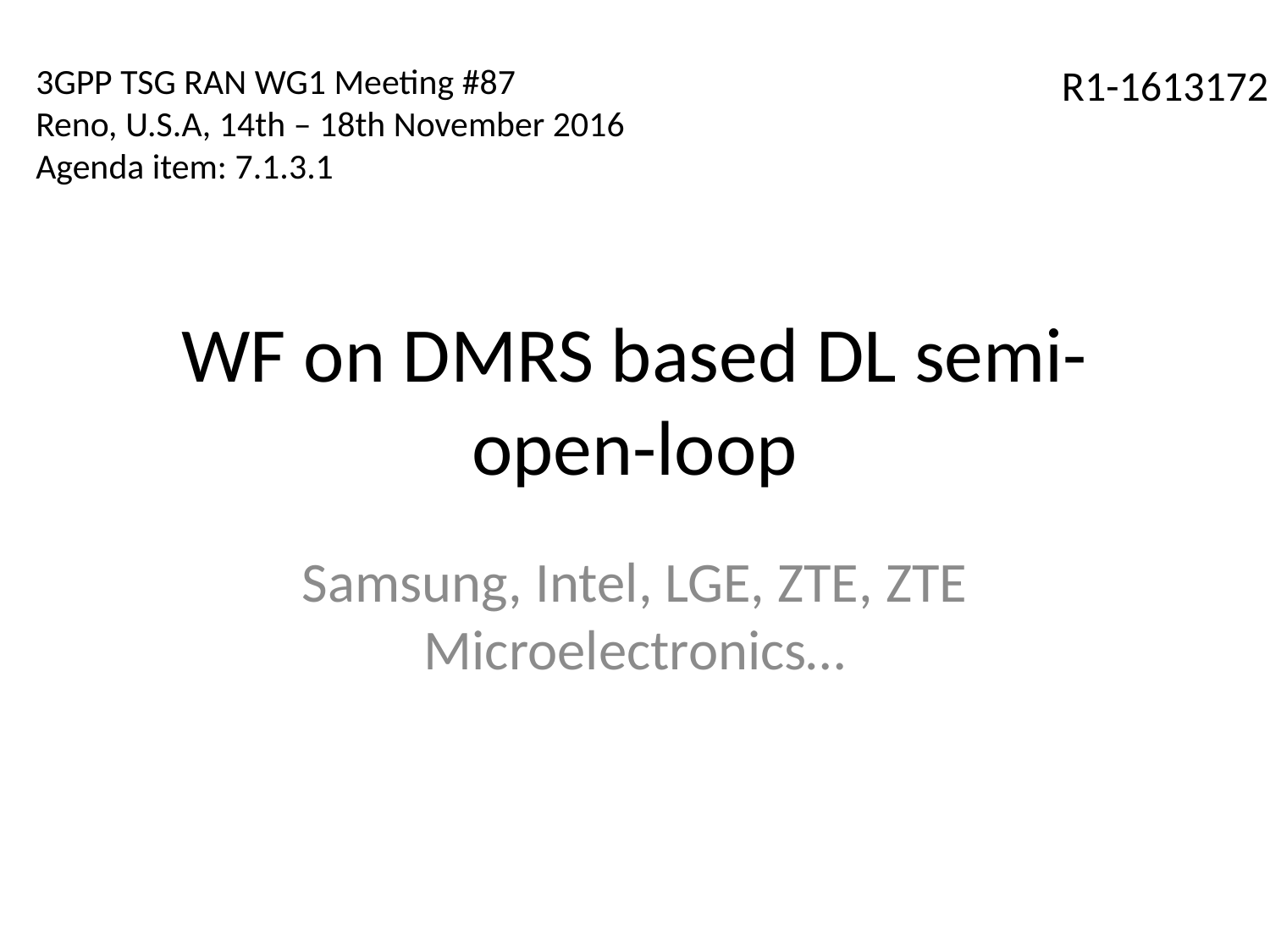

3GPP TSG RAN WG1 Meeting #87
Reno, U.S.A, 14th – 18th November 2016
Agenda item: 7.1.3.1
R1-1613172
# WF on DMRS based DL semi-open-loop
Samsung, Intel, LGE, ZTE, ZTE Microelectronics…